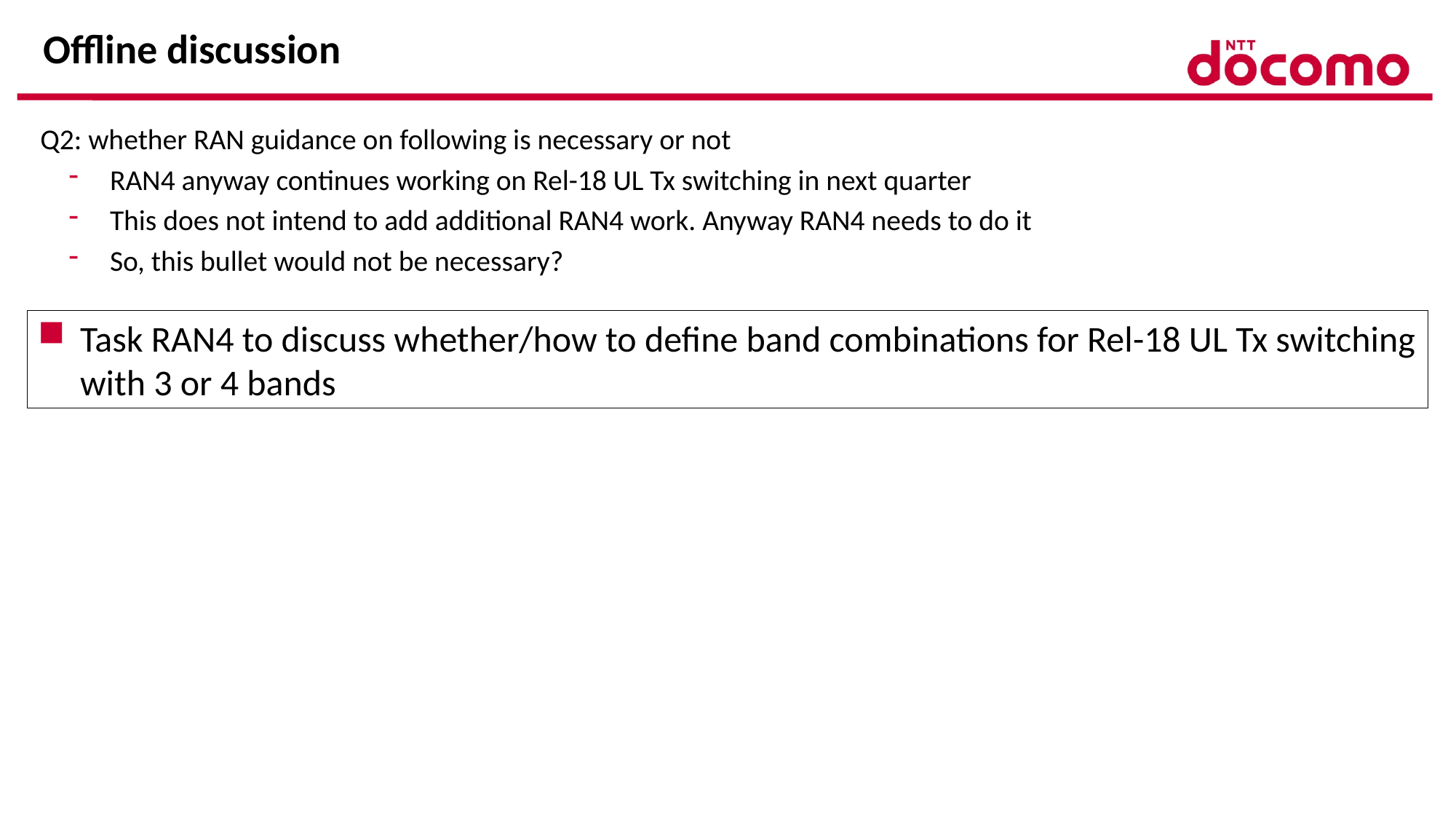

# Offline discussion
Q2: whether RAN guidance on following is necessary or not
RAN4 anyway continues working on Rel-18 UL Tx switching in next quarter
This does not intend to add additional RAN4 work. Anyway RAN4 needs to do it
So, this bullet would not be necessary?
Task RAN4 to discuss whether/how to define band combinations for Rel-18 UL Tx switching with 3 or 4 bands